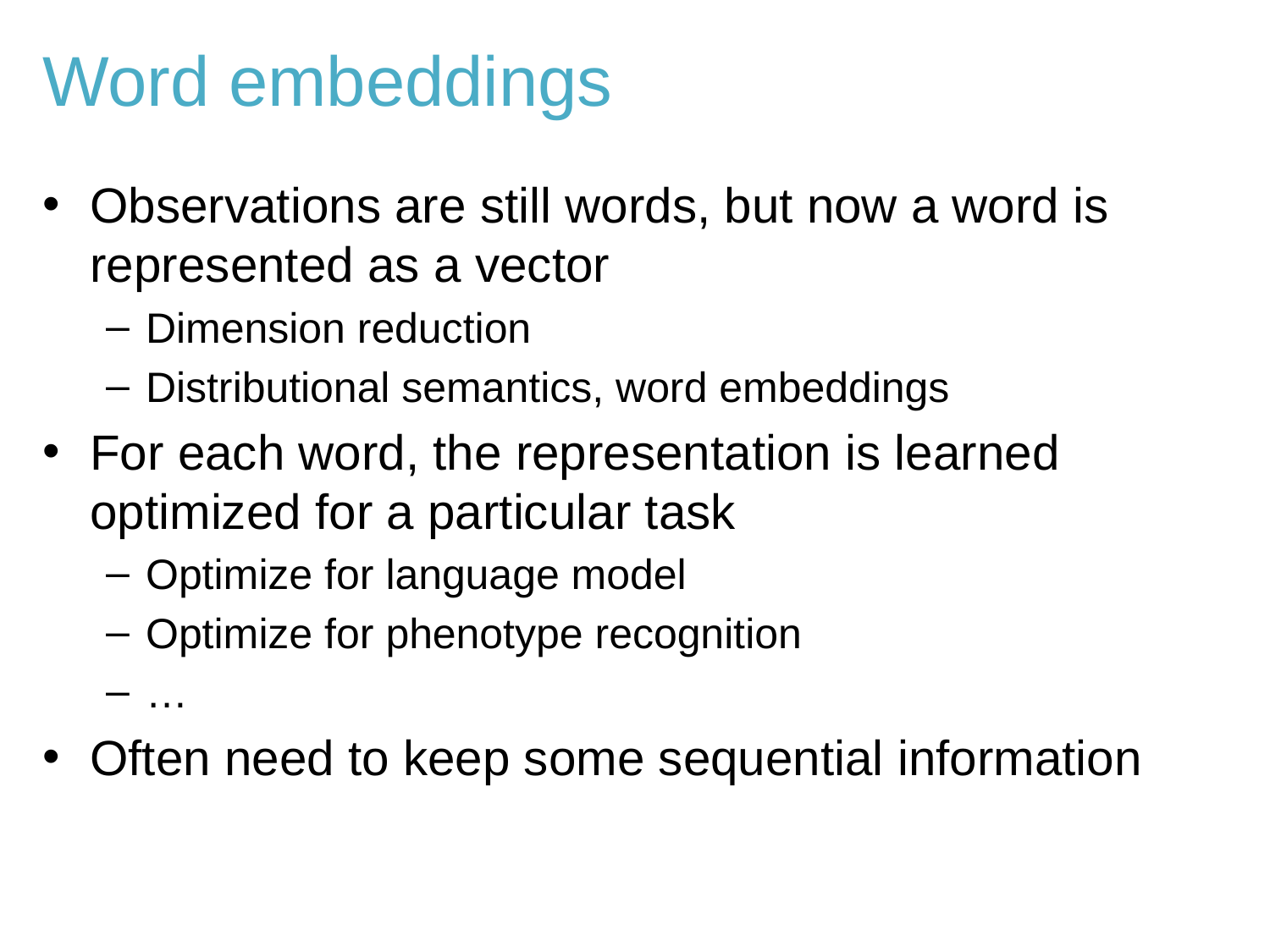

# Word embeddings
Observations are still words, but now a word is represented as a vector
Dimension reduction
Distributional semantics, word embeddings
For each word, the representation is learned optimized for a particular task
Optimize for language model
Optimize for phenotype recognition
…
Often need to keep some sequential information